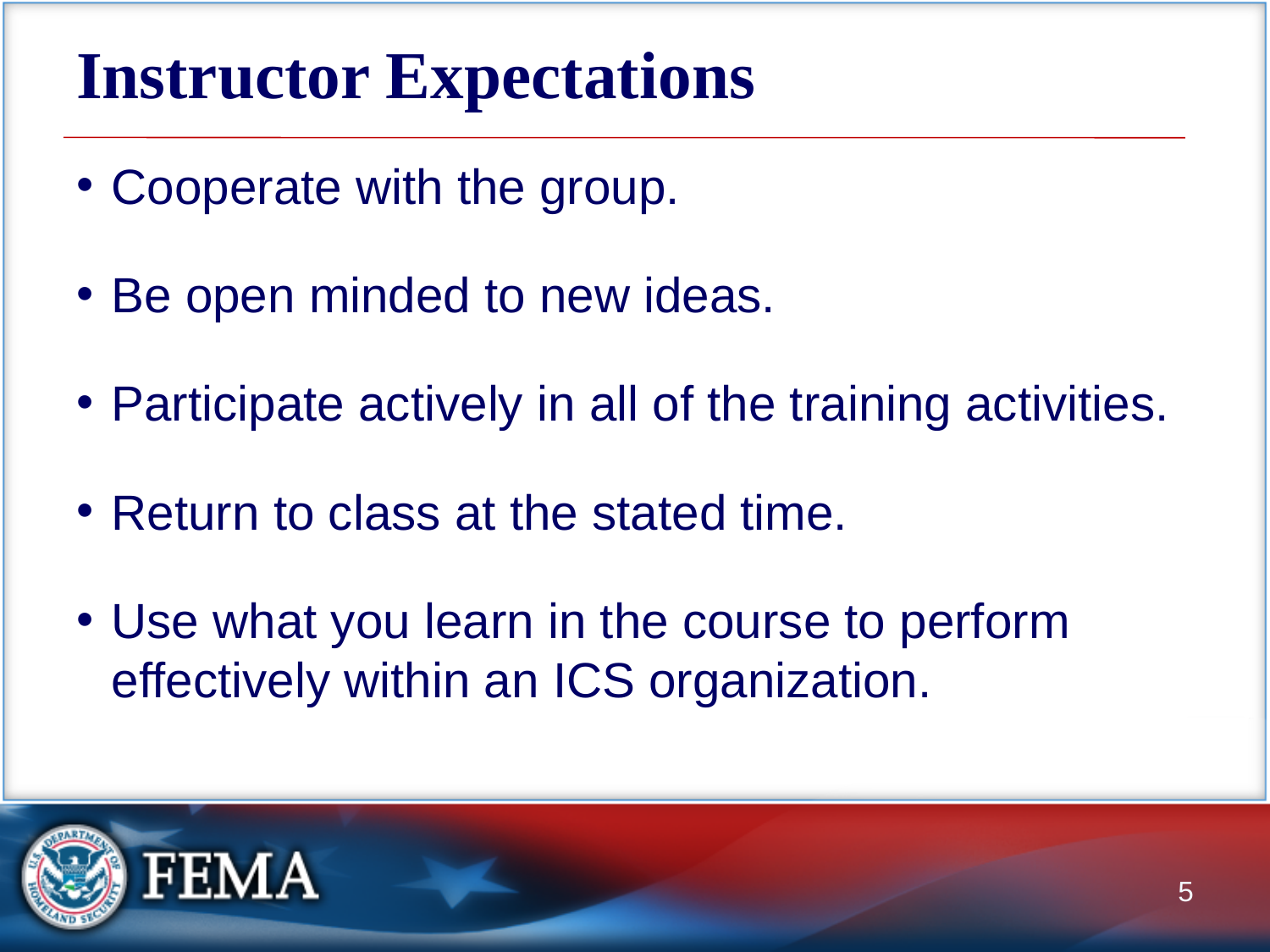

# Instructor Expectations
Cooperate with the group.
Be open minded to new ideas.
Participate actively in all of the training activities.
Return to class at the stated time.
Use what you learn in the course to perform effectively within an ICS organization.
5